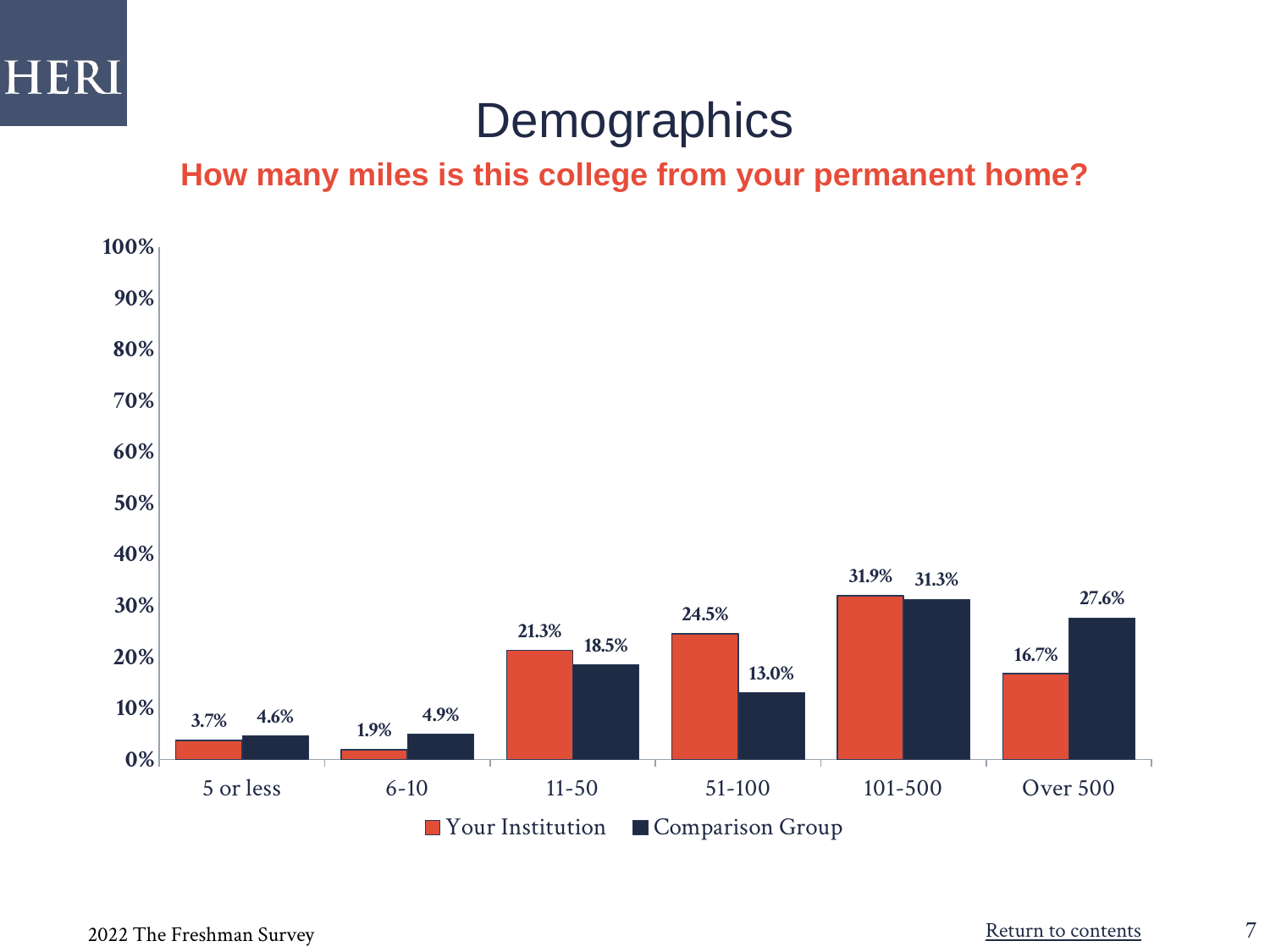

Demographics
How many miles is this college from your permanent home?

### Chart: Sex

| Category |
|---|

### Chart

| Category | Your Institution | Comparison Group |
|---|---|---|
| 5 or less | 0.037 | 0.046 |
| 6-10 | 0.019 | 0.049 |
| 11-50 | 0.213 | 0.185 |
| 51-100 | 0.245 | 0.13 |
| 101-500 | 0.319 | 0.313 |
| Over 500 | 0.167 | 0.276 |
2022 The Freshman Survey
Return to contents
7